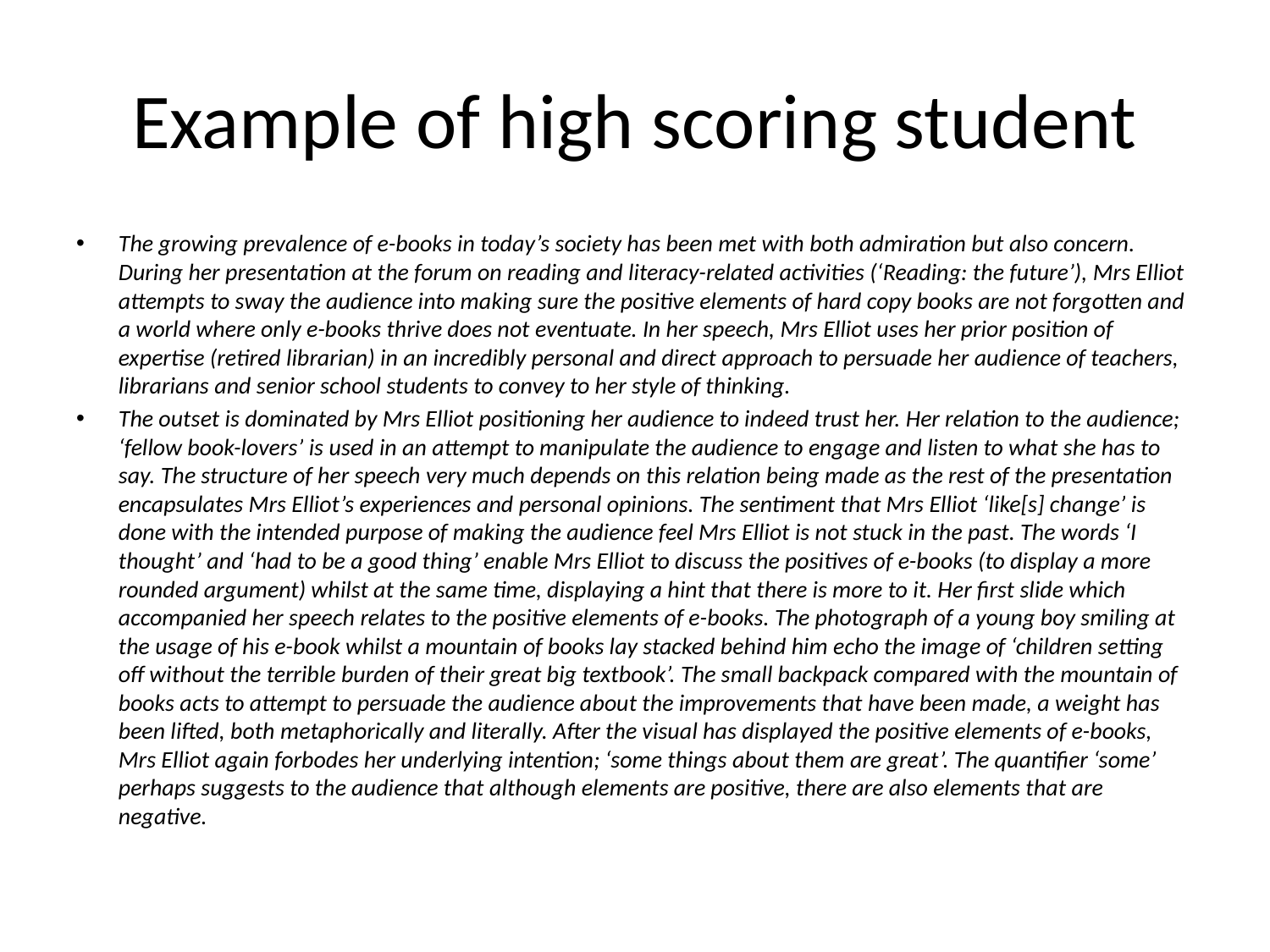

# Example of high scoring student
The growing prevalence of e-books in today’s society has been met with both admiration but also concern. During her presentation at the forum on reading and literacy-related activities (‘Reading: the future’), Mrs Elliot attempts to sway the audience into making sure the positive elements of hard copy books are not forgotten and a world where only e-books thrive does not eventuate. In her speech, Mrs Elliot uses her prior position of expertise (retired librarian) in an incredibly personal and direct approach to persuade her audience of teachers, librarians and senior school students to convey to her style of thinking.
The outset is dominated by Mrs Elliot positioning her audience to indeed trust her. Her relation to the audience; ‘fellow book-lovers’ is used in an attempt to manipulate the audience to engage and listen to what she has to say. The structure of her speech very much depends on this relation being made as the rest of the presentation encapsulates Mrs Elliot’s experiences and personal opinions. The sentiment that Mrs Elliot ‘like[s] change’ is done with the intended purpose of making the audience feel Mrs Elliot is not stuck in the past. The words ‘I thought’ and ‘had to be a good thing’ enable Mrs Elliot to discuss the positives of e-books (to display a more rounded argument) whilst at the same time, displaying a hint that there is more to it. Her first slide which accompanied her speech relates to the positive elements of e-books. The photograph of a young boy smiling at the usage of his e-book whilst a mountain of books lay stacked behind him echo the image of ‘children setting off without the terrible burden of their great big textbook’. The small backpack compared with the mountain of books acts to attempt to persuade the audience about the improvements that have been made, a weight has been lifted, both metaphorically and literally. After the visual has displayed the positive elements of e-books, Mrs Elliot again forbodes her underlying intention; ‘some things about them are great’. The quantifier ‘some’ perhaps suggests to the audience that although elements are positive, there are also elements that are negative.